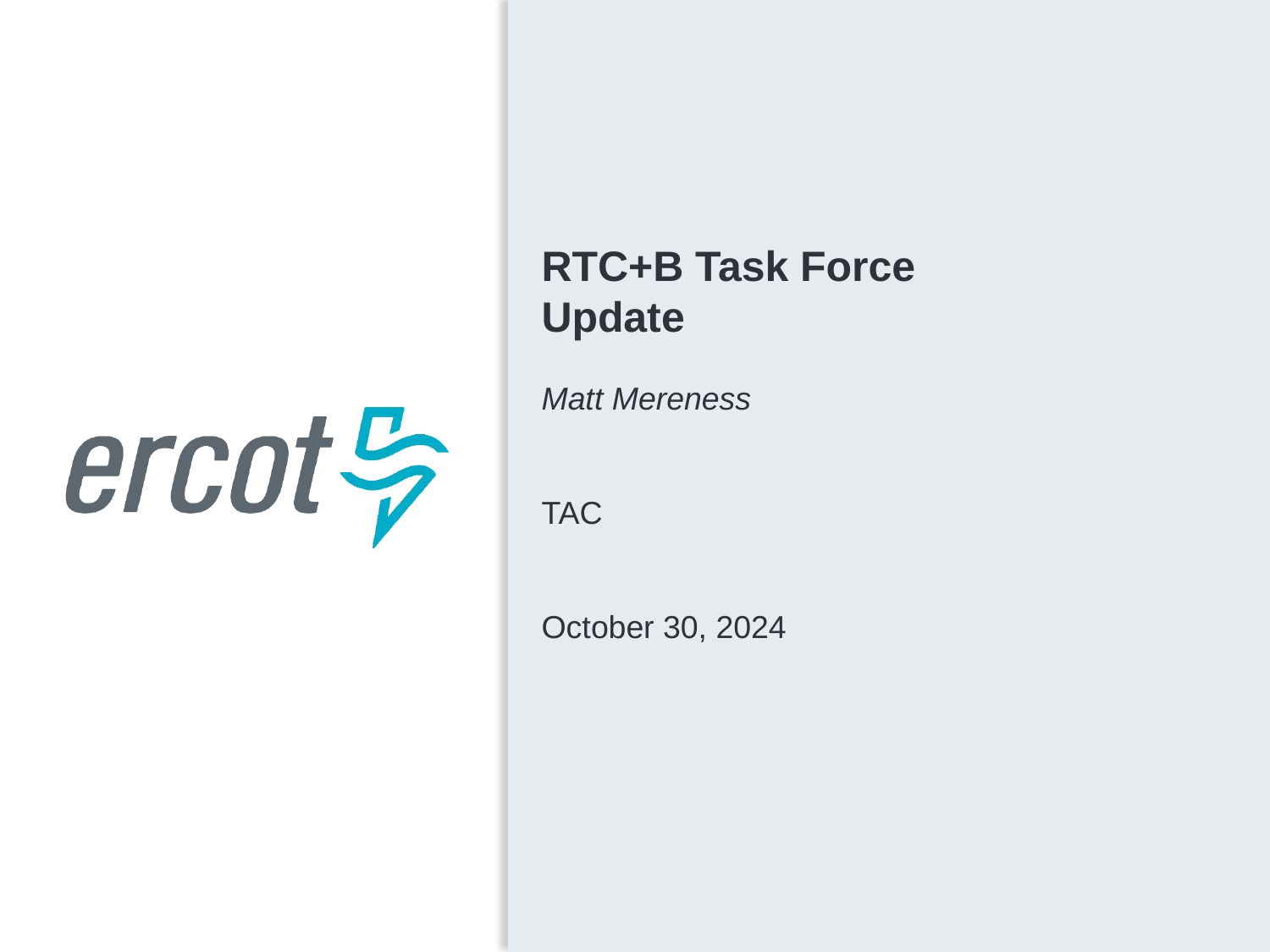

RTC+B Task Force
Update

Matt Mereness

TAC

October 30, 2024